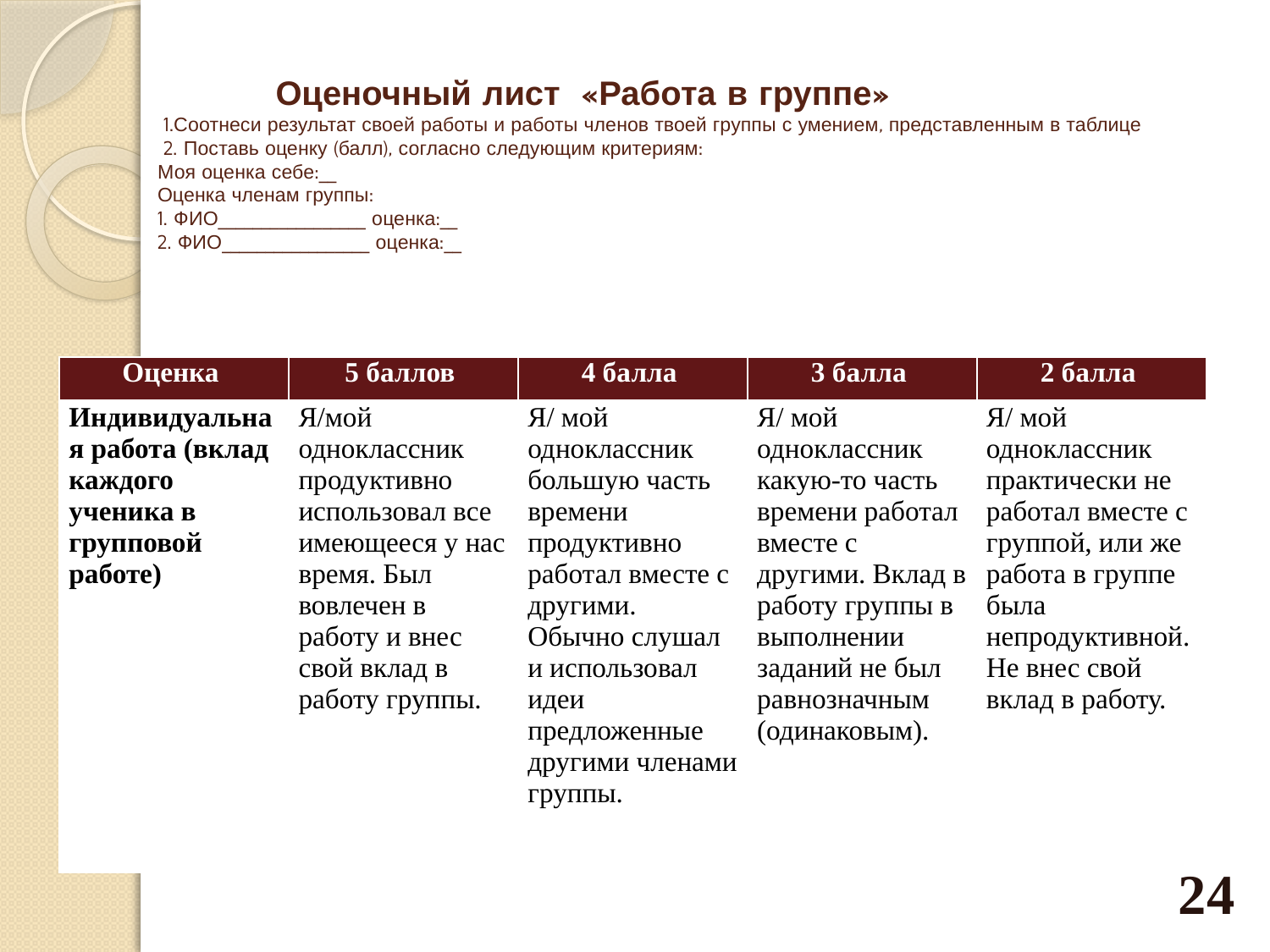

# Оценочный лист  «Работа в группе» 1.Соотнеси результат своей работы и работы членов твоей группы с умением, представленным в таблице 2. Поставь оценку (балл), согласно следующим критериям: Моя оценка себе:__ Оценка членам группы: 1. ФИО_________________ оценка:__ 2. ФИО_________________ оценка:__
| Оценка | 5 баллов | 4 балла | 3 балла | 2 балла |
| --- | --- | --- | --- | --- |
| Индивидуальная работа (вклад каждого ученика в групповой работе) | Я/мой одноклассник продуктивно использовал все имеющееся у нас время. Был вовлечен в работу и внес свой вклад в работу группы. | Я/ мой одноклассник большую часть времени продуктивно работал вместе с другими. Обычно слушал и использовал идеи предложенные другими членами группы. | Я/ мой одноклассник какую-то часть времени работал вместе с другими. Вклад в работу группы в выполнении заданий не был равнозначным (одинаковым). | Я/ мой одноклассник практически не работал вместе с группой, или же работа в группе была непродуктивной. Не внес свой вклад в работу. |
24